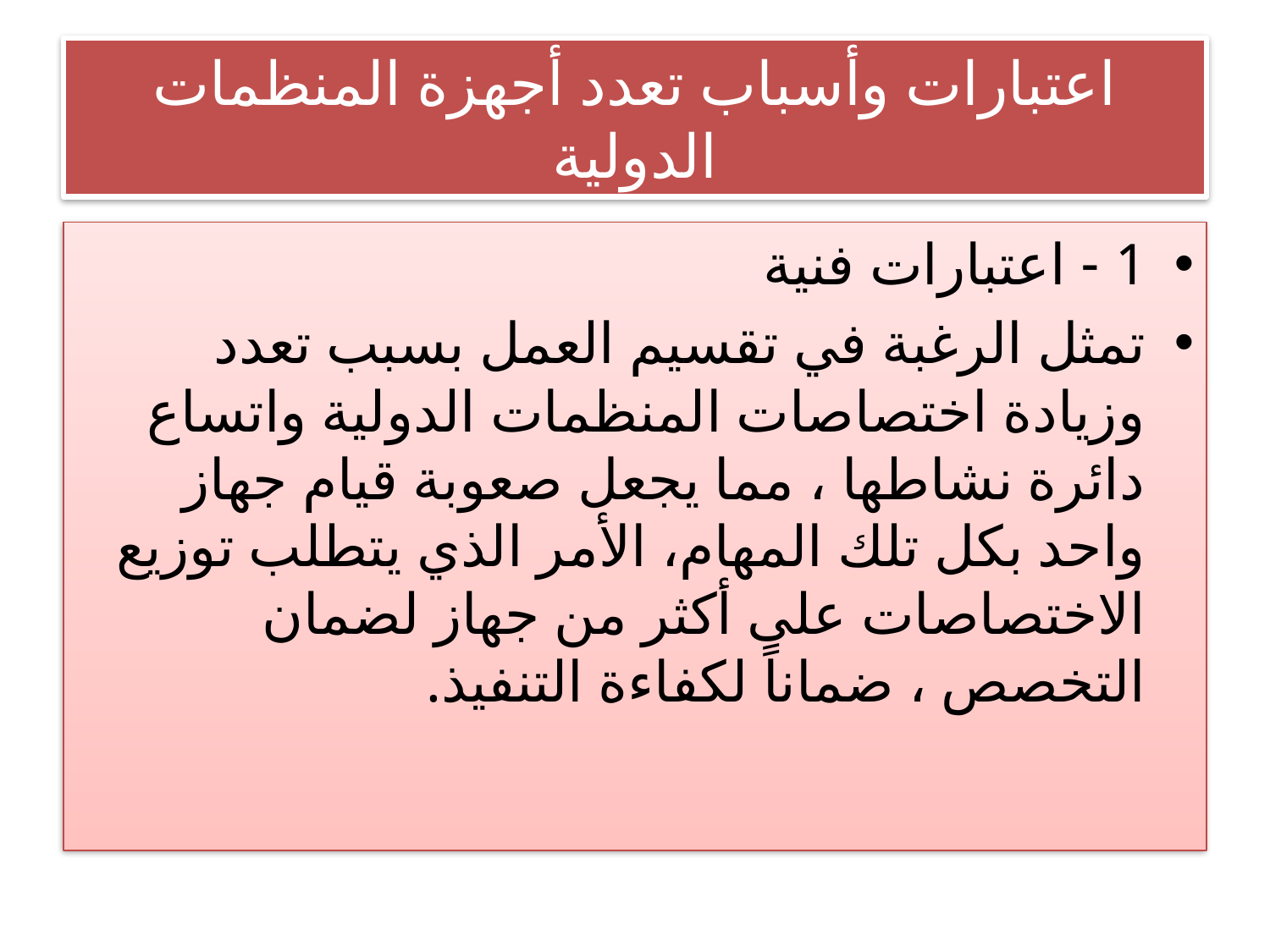

# اعتبارات وأسباب تعدد أجهزة المنظمات الدولية
1 - اعتبارات فنية
تمثل الرغبة في تقسيم العمل بسبب تعدد وزيادة اختصاصات المنظمات الدولية واتساع دائرة نشاطها ، مما يجعل صعوبة قيام جهاز واحد بكل تلك المهام، الأمر الذي يتطلب توزيع الاختصاصات على أكثر من جهاز لضمان التخصص ، ضماناً لكفاءة التنفيذ.